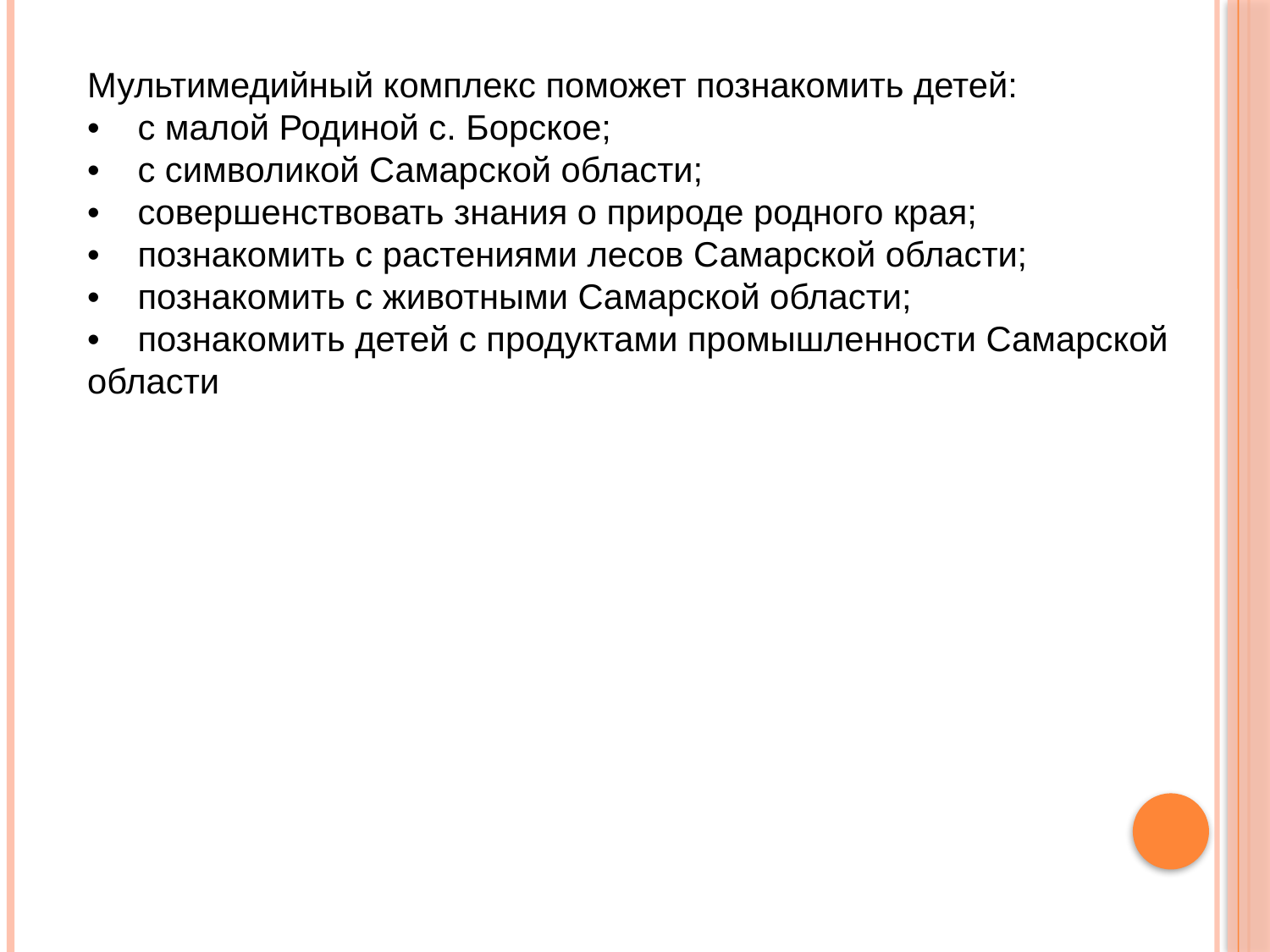

Мультимедийный комплекс поможет познакомить детей:
•	с малой Родиной с. Борское;
•	с символикой Самарской области;
•	совершенствовать знания о природе родного края;
•	познакомить с растениями лесов Самарской области;
•	познакомить с животными Самарской области;
•	познакомить детей с продуктами промышленности Самарской области